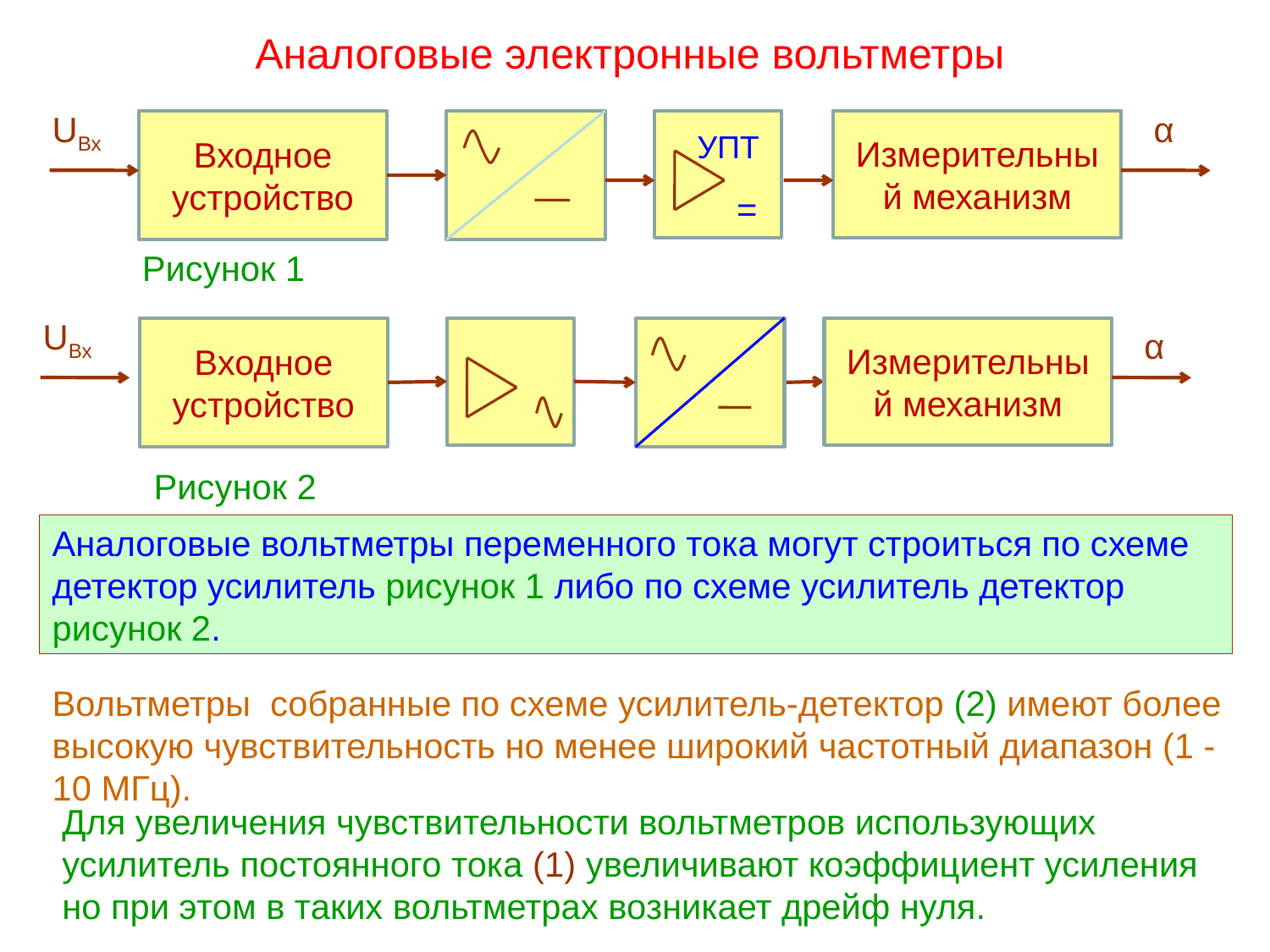

# Аналоговые электронные вольтметры
UВх
α
Входное устройство

УПТ
=
Измерительный механизм
Рисунок 1
UВх
Входное устройство

Измерительный механизм
α
Рисунок 2
Аналоговые вольтметры переменного тока могут строиться по схеме детектор усилитель рисунок 1 либо по схеме усилитель детектор рисунок 2.
Вольтметры  собранные по схеме усилитель-детектор (2) имеют более высокую чувствительность но менее широкий частотный диапазон (1 -10 МГц).
Для увеличения чувствительности вольтметров использующих усилитель постоянного тока (1) увеличивают коэффициент усиления но при этом в таких вольтметрах возникает дрейф нуля.